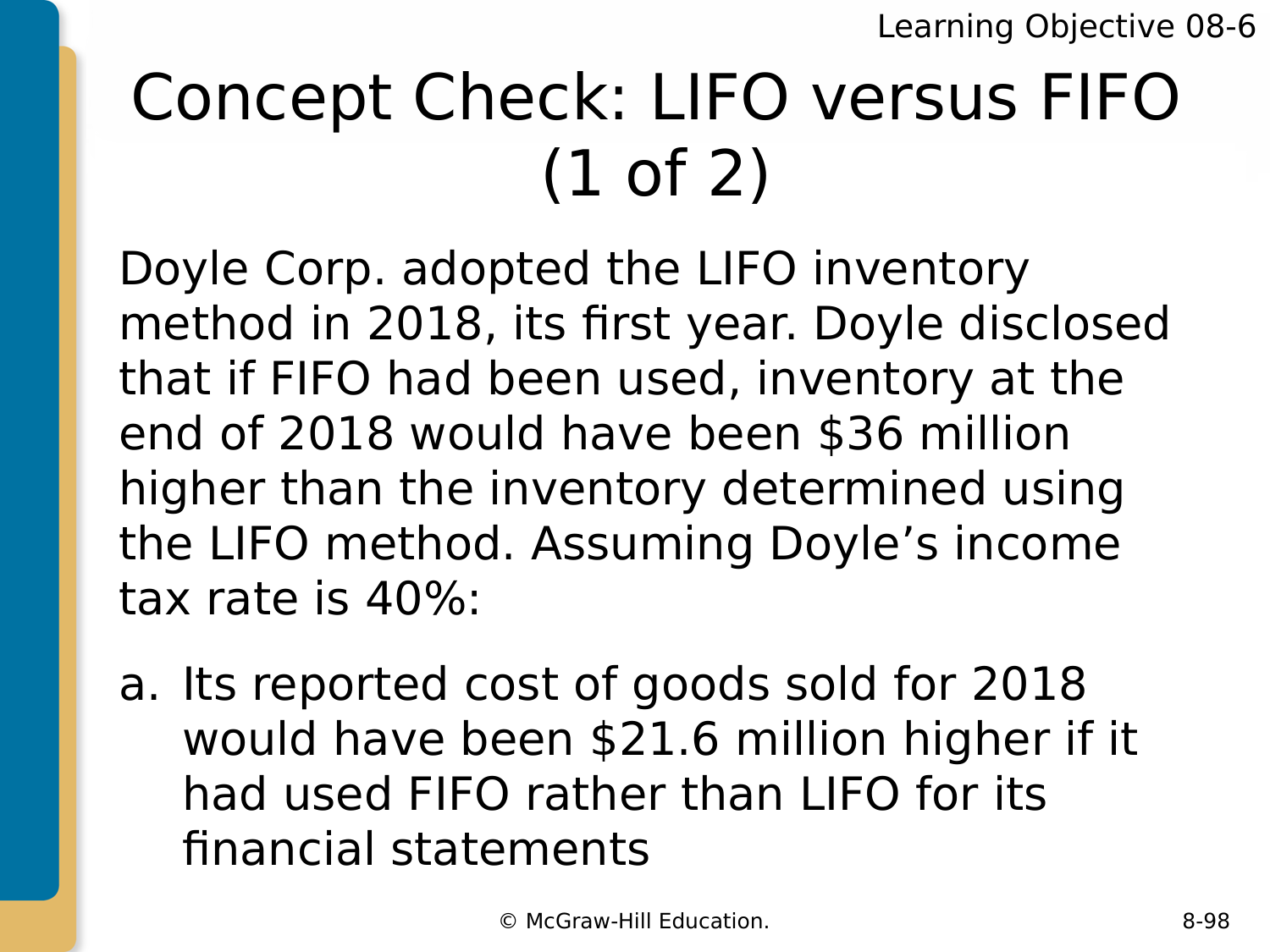

Learning Objective 08-6
# Concept Check: LIFO versus FIFO (1 of 2)
Doyle Corp. adopted the LIFO inventory method in 2018, its first year. Doyle disclosed that if FIFO had been used, inventory at the end of 2018 would have been $36 million higher than the inventory determined using the LIFO method. Assuming Doyle’s income tax rate is 40%:
Its reported cost of goods sold for 2018 would have been $21.6 million higher if it had used FIFO rather than LIFO for its financial statements